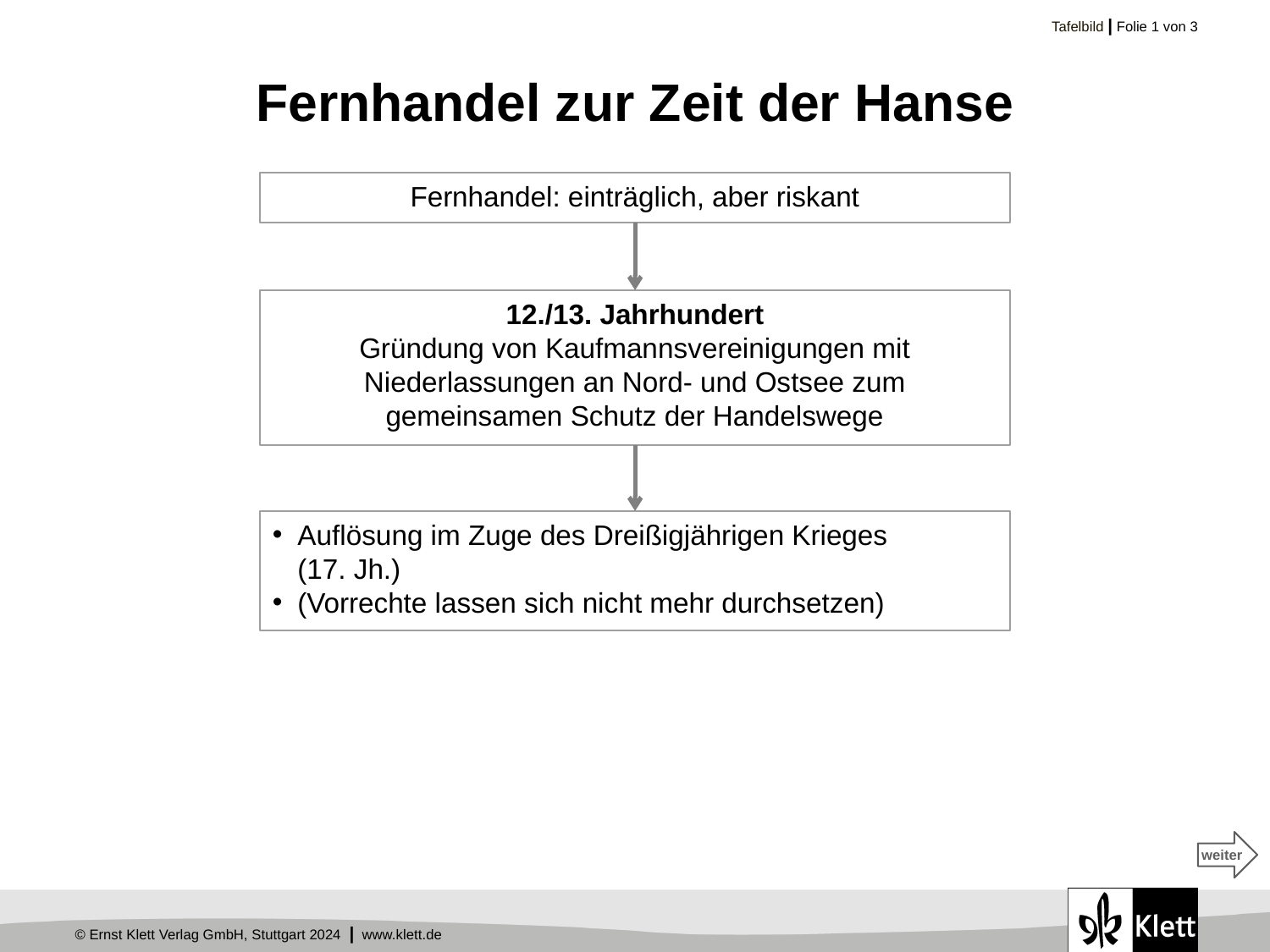

# Fernhandel zur Zeit der Hanse
Fernhandel: einträglich, aber riskant
12./13. Jahrhundert
Gründung von Kaufmannsvereinigungen mit Niederlassungen an Nord- und Ostsee zum gemeinsamen Schutz der Handelswege
Auflösung im Zuge des Dreißigjährigen Krieges
(17. Jh.)
(Vorrechte lassen sich nicht mehr durchsetzen)
weiter